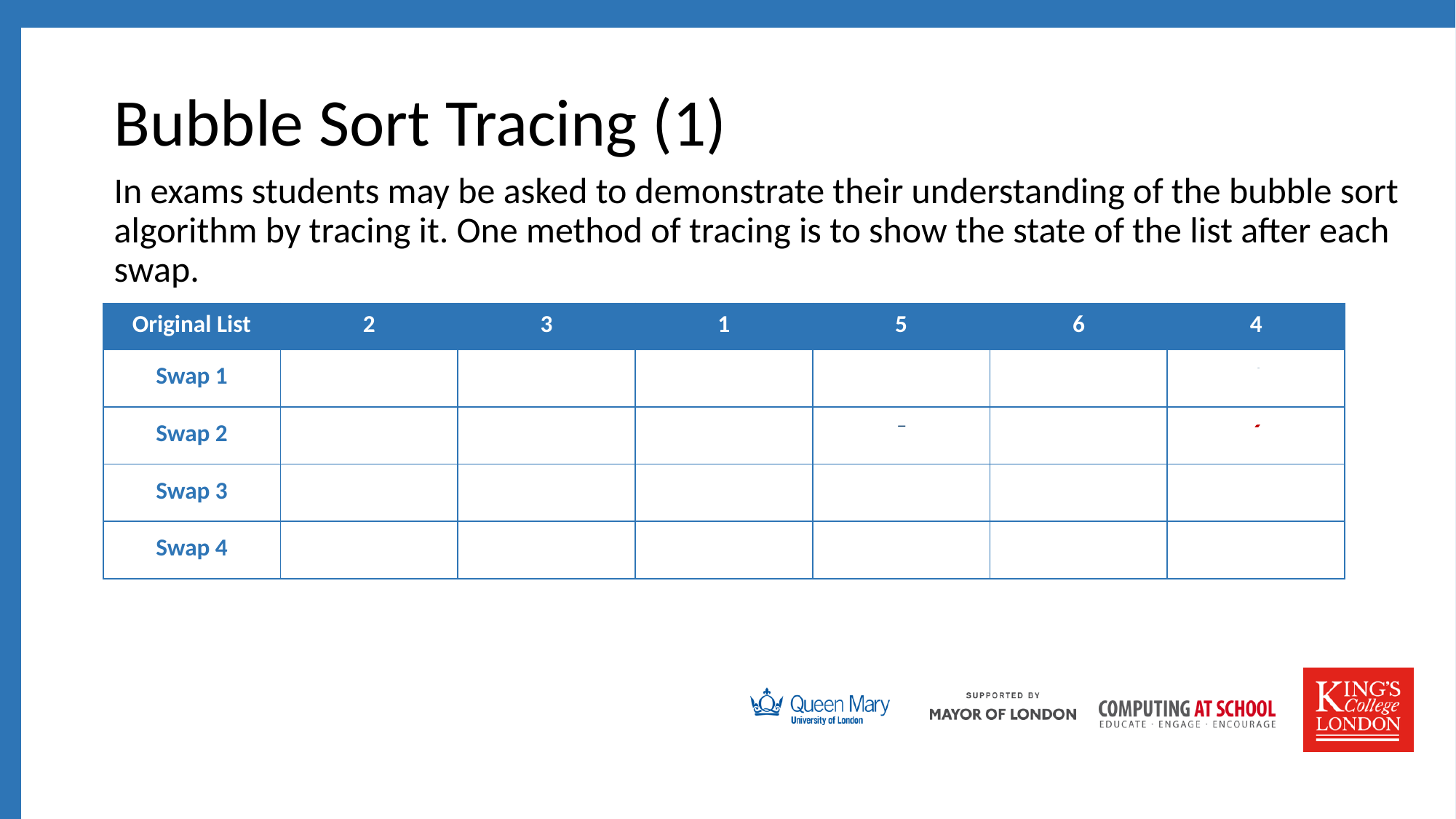

# Bubble Sort Tracing (1)
In exams students may be asked to demonstrate their understanding of the bubble sort algorithm by tracing it. One method of tracing is to show the state of the list after each swap.

| Original List | 2 | 3 | 1 | 5 | 6 | 4 |
| --- | --- | --- | --- | --- | --- | --- |
| Swap 1 | 2 | 1 | 3 | 5 | 6 | 4 |
| Swap 2 | 2 | 1 | 3 | 5 | 4 | 6 |
| Swap 3 | 1 | 2 | 3 | 5 | 4 | 6 |
| Swap 4 | 1 | 2 | 3 | 4 | 5 | 6 |